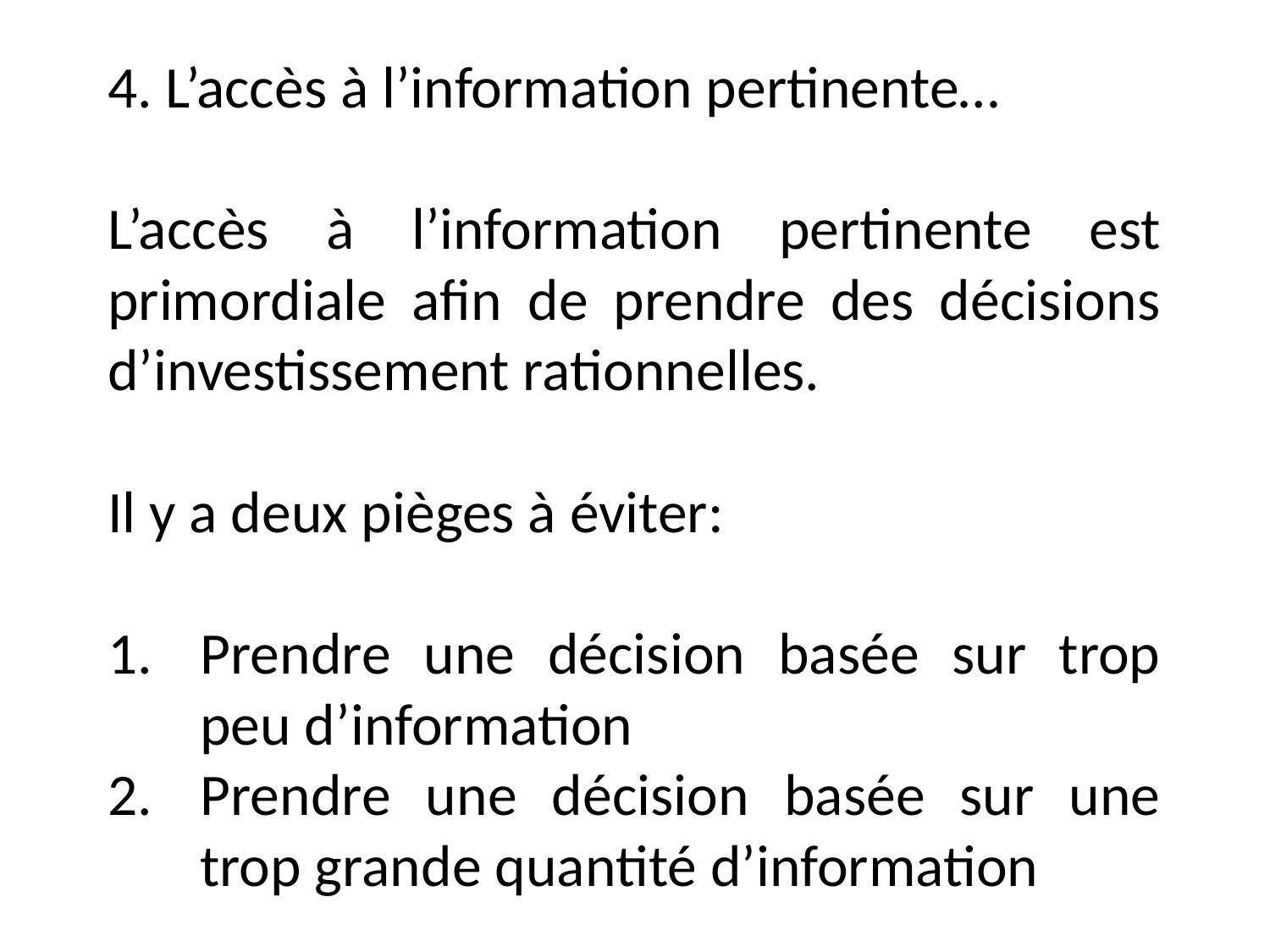

4. L’accès à l’information pertinente…

L’accès à l’information pertinente est primordiale afin de prendre des décisions d’investissement rationnelles.

Il y a deux pièges à éviter:

Prendre une décision basée sur trop peu d’information
Prendre une décision basée sur une trop grande quantité d’information